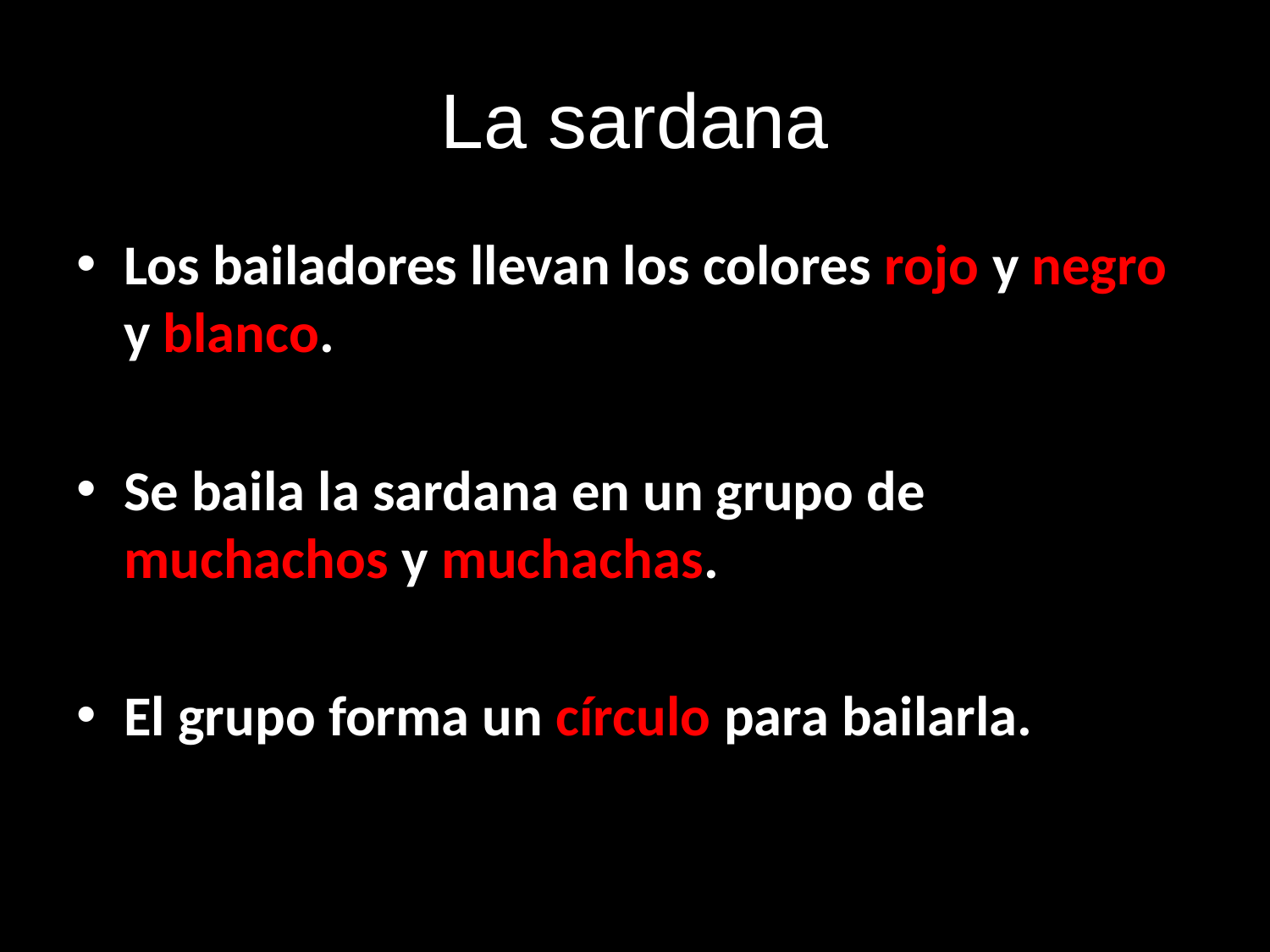

# La sardana
Los bailadores llevan los colores rojo y negro, y blanco.

Se baila la sardana en un grupo de muchachos y muchachas.

El grupo forma un círculo para bailarla.